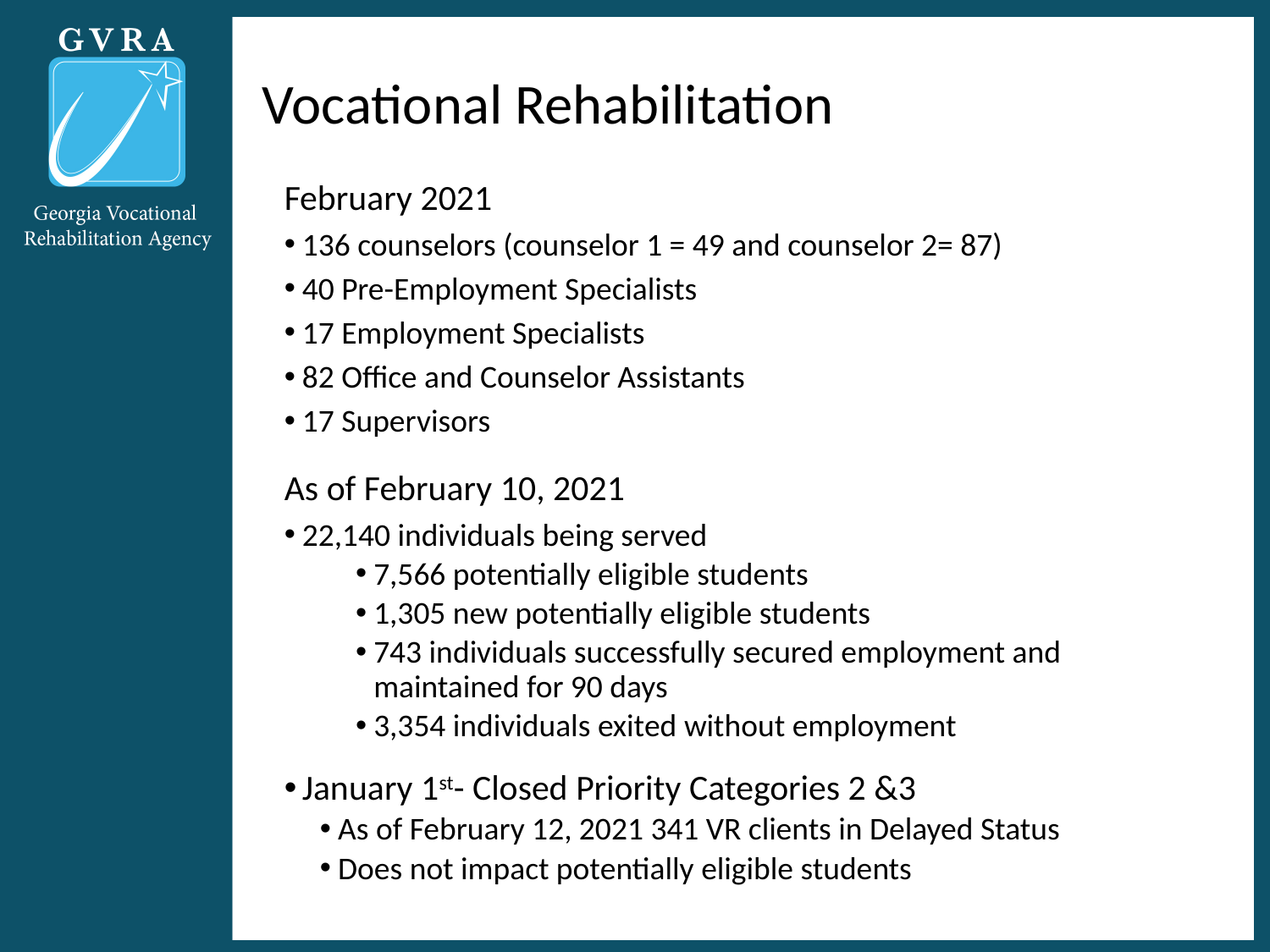

# Vocational Rehabilitation
February 2021
136 counselors (counselor 1 = 49 and counselor 2= 87)
40 Pre-Employment Specialists
17 Employment Specialists
82 Office and Counselor Assistants
17 Supervisors

As of February 10, 2021
22,140 individuals being served
7,566 potentially eligible students
1,305 new potentially eligible students
743 individuals successfully secured employment and maintained for 90 days
3,354 individuals exited without employment

January 1st- Closed Priority Categories 2 &3
As of February 12, 2021 341 VR clients in Delayed Status
Does not impact potentially eligible students